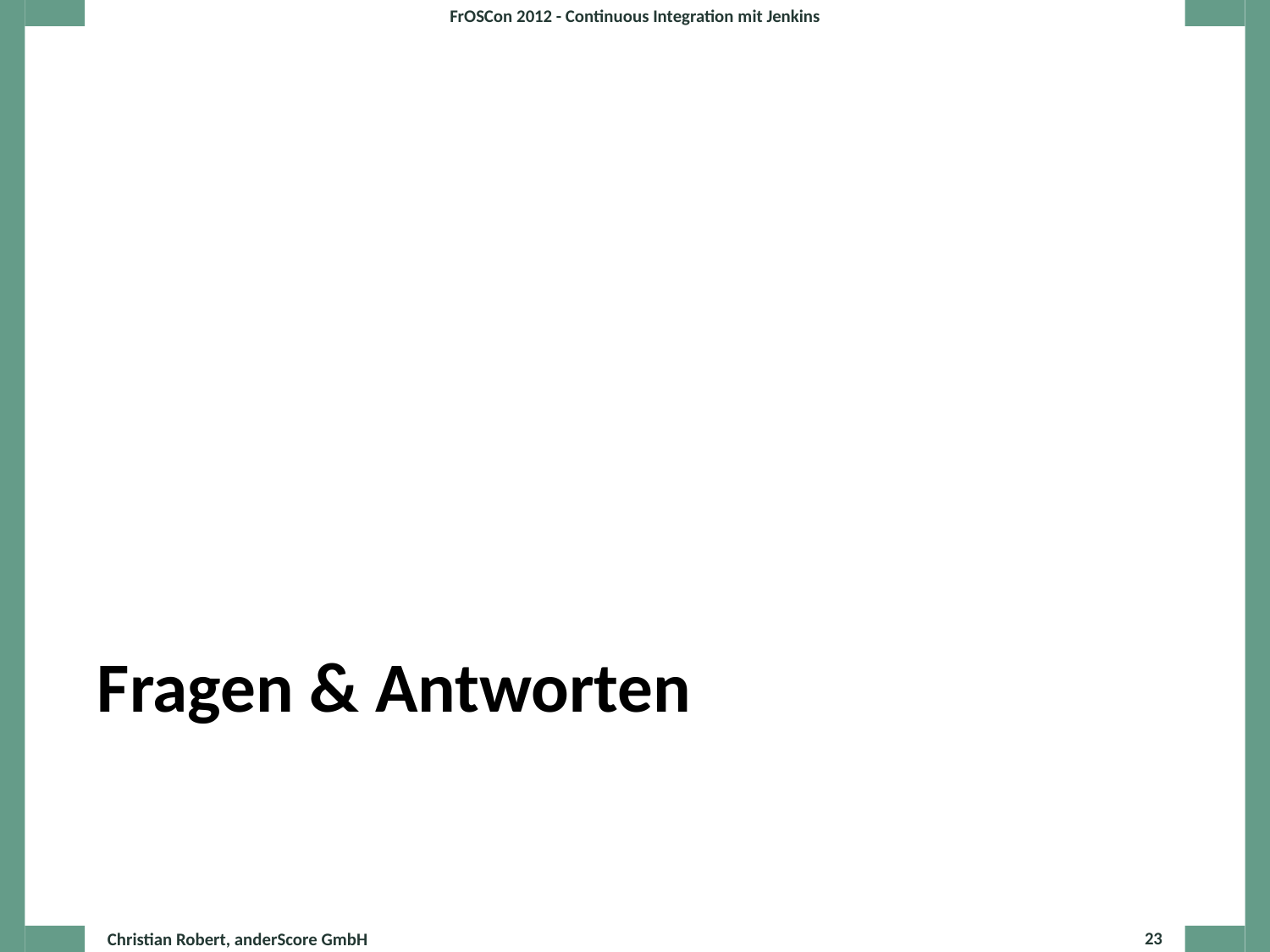

FrOSCon 2012 - Continuous Integration mit Jenkins

# Fragen & Antworten
Christian Robert, anderScore GmbH
23